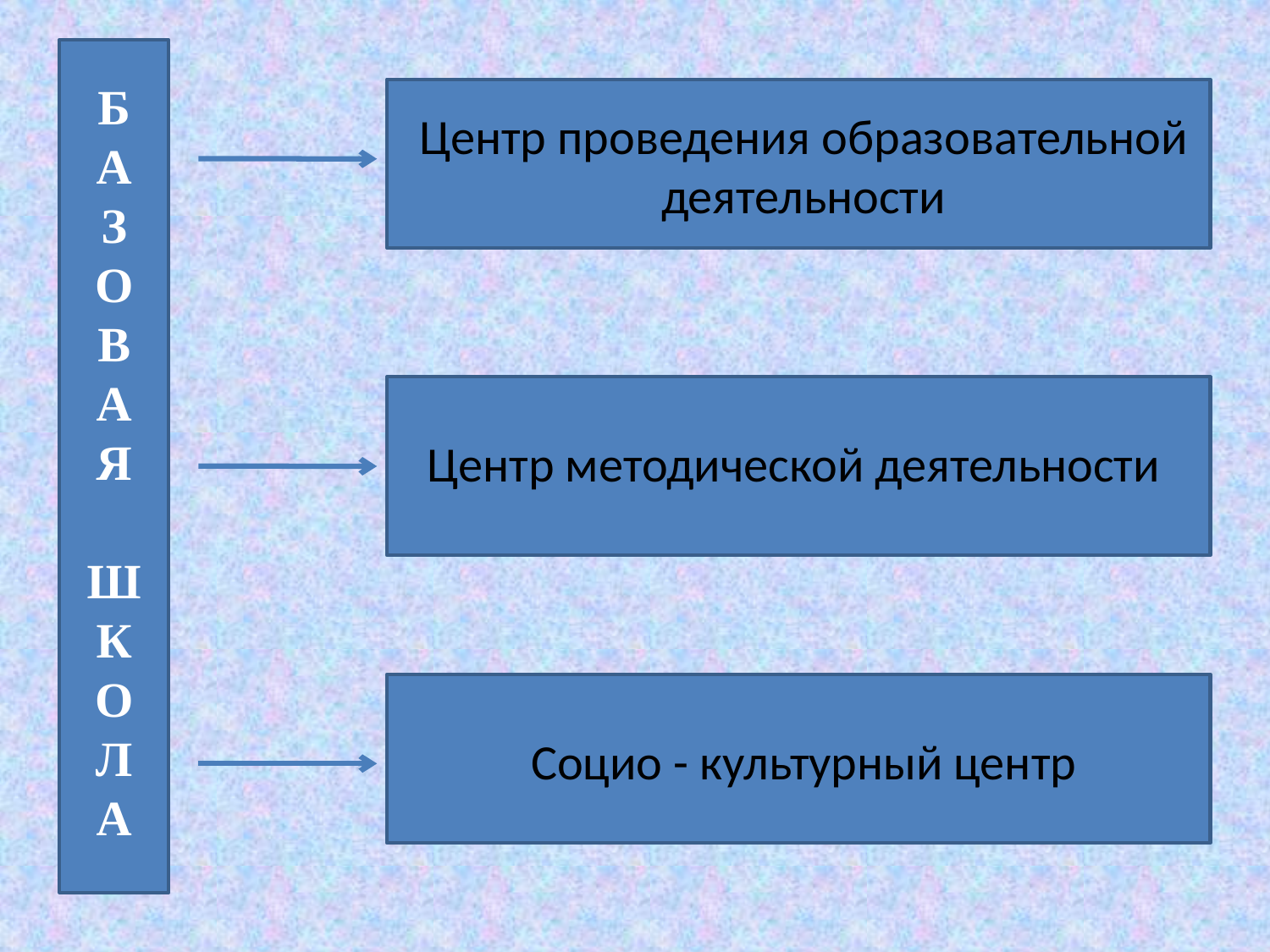

Б
А
З
О
В
А
Я

Ш
К
О
Л
А

Центр проведения образовательной деятельности

Центр методической деятельности

Социо - культурный центр